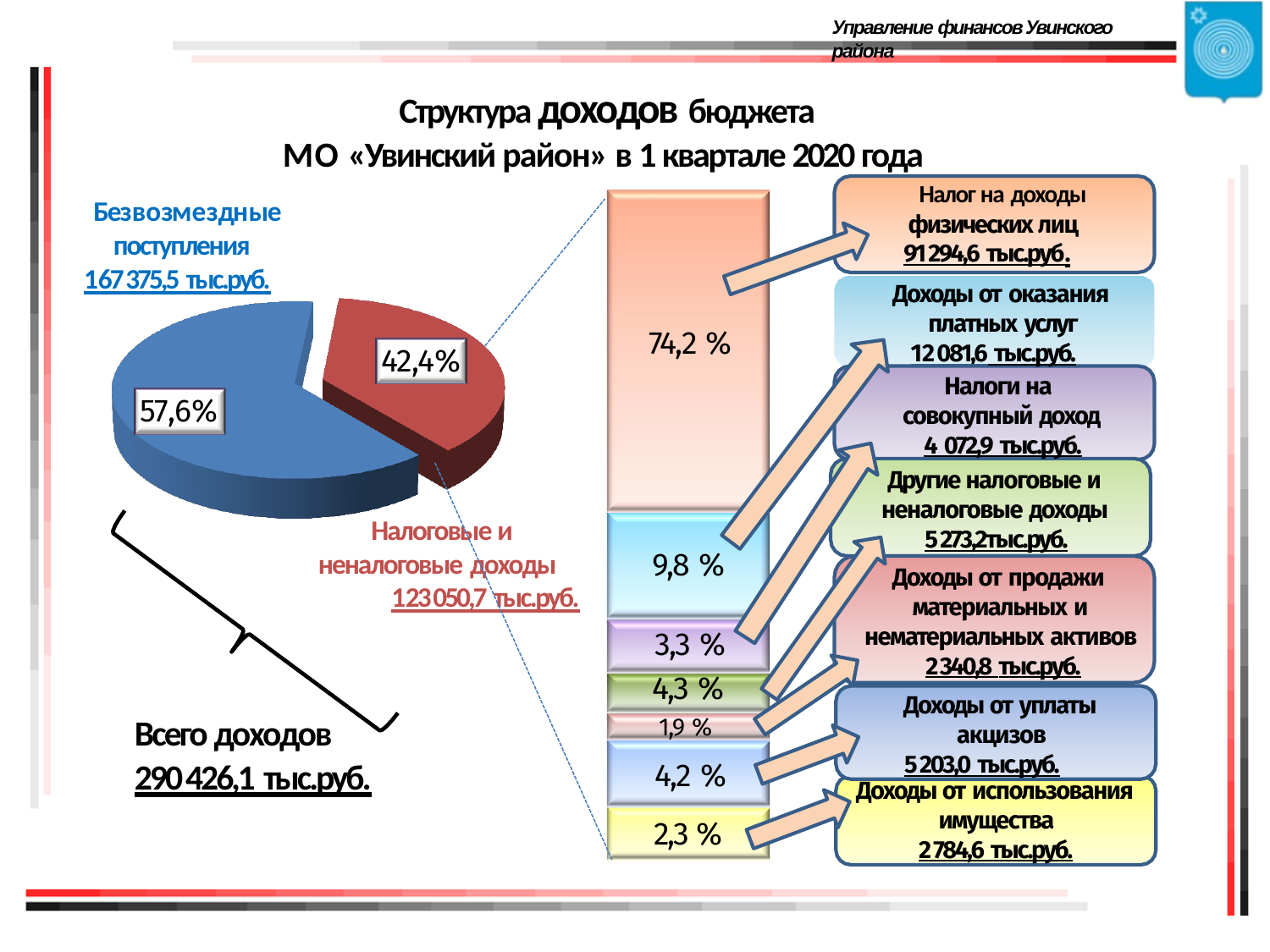

Управление финансов Увинского района

# Структура доходов бюджета
МО «Увинский район» в 1 квартале 2020 года
Налог на доходы

Безвозмездные  поступления

физических лиц  91 294,6 тыс.руб.

167 375,5 тыс.руб.

Доходы от оказания  платных услуг
 	12 081,6 тыс.руб.
Налоги на  совокупный доход  4  072,9 тыс.руб.
Другие налоговые и  неналоговые доходы  5 273,2тыс.руб.
Доходы от продажи  материальных и
нематериальных активов  2 340,8 тыс.руб.
Доходы от уплаты  акцизов
5 203,0 тыс.руб.
74,2 %

42,4%

57,6%

Налоговые и  неналоговые доходы
123 050,7 тыс.руб.

  9,8 %

3,3 %
4,3 %
1,9 %
4,2 %

Всего доходов
290 426,1 тыс.руб.

Доходы от использования  имущества
2 784,6 тыс.руб.

2,3 %